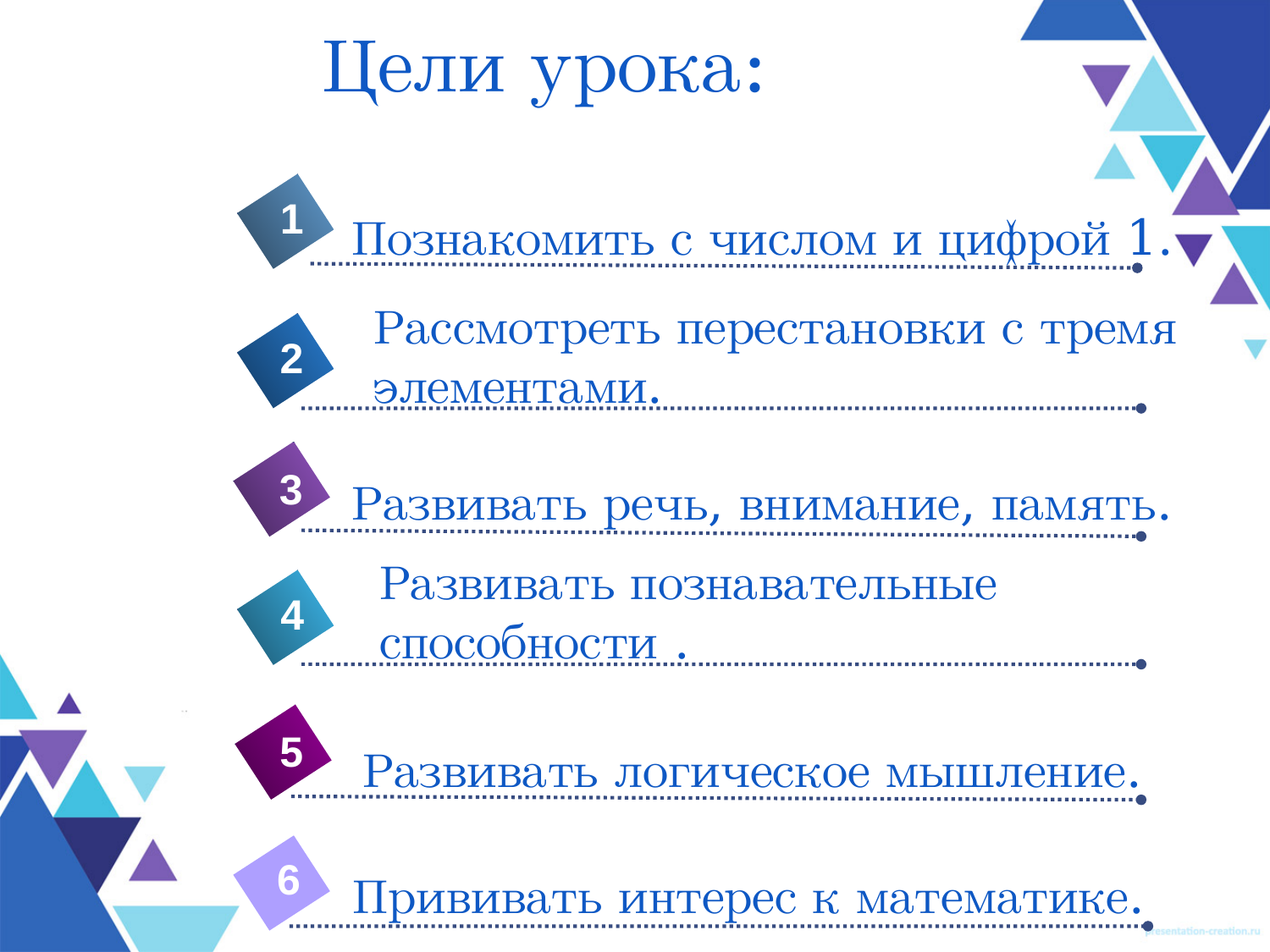

# Цели урока:

1
Познакомить с числом и цифрой 1.

Рассмотреть перестановки с тремя элементами.

2

3
Развивать речь, внимание, память.

Развивать познавательные
способности .

4

5
Развивать логическое мышление.

6

Прививать интерес к математике.